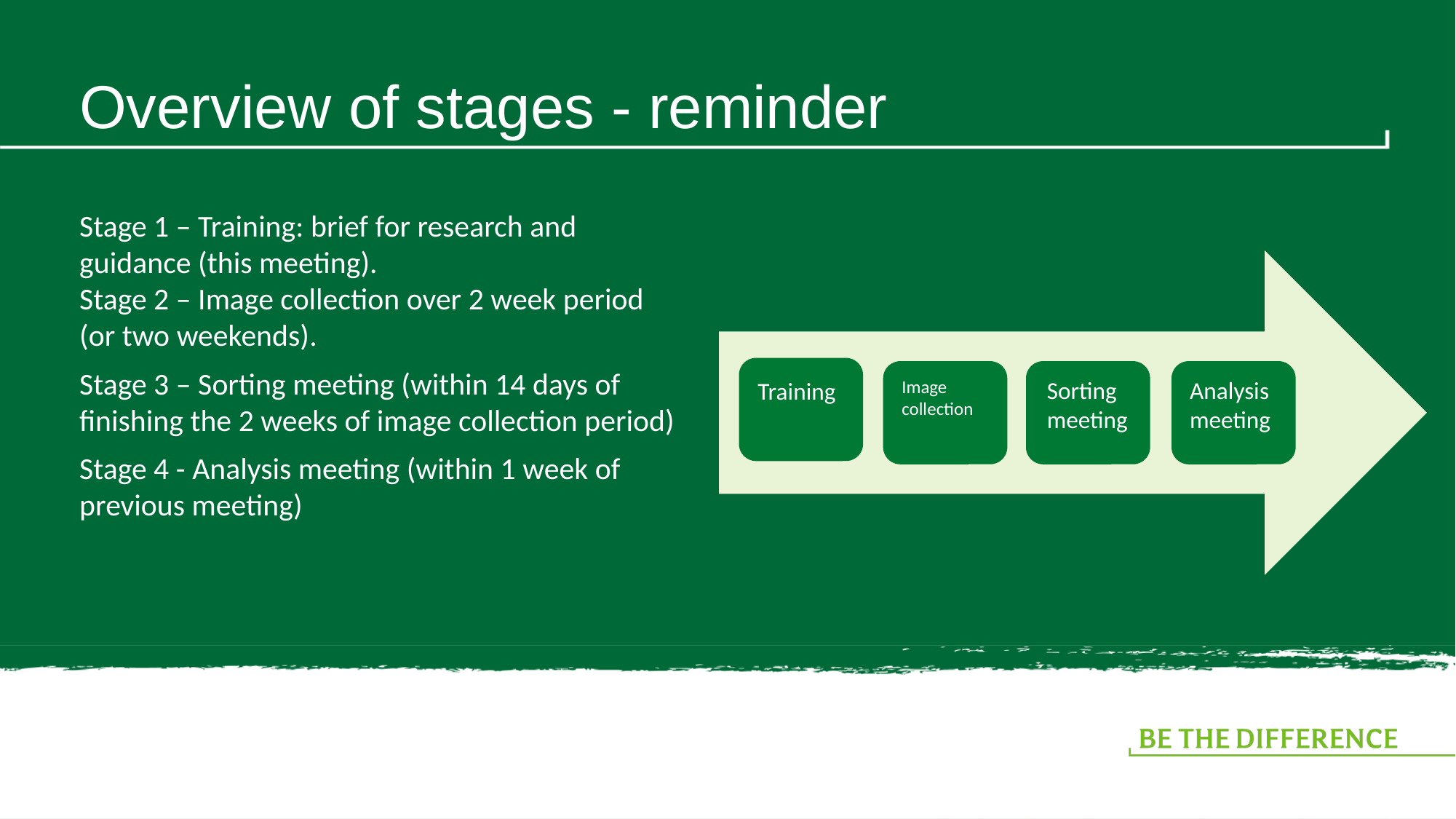

# Overview of stages - reminder
Stage 1 – Training: brief for research and guidance (this meeting).
Stage 2 – Image collection over 2 week period (or two weekends).
Stage 3 – Sorting meeting (within 14 days of finishing the 2 weeks of image collection period)
Stage 4 - Analysis meeting (within 1 week of previous meeting)

Image collection
Sorting meeting
Analysis meeting
Training